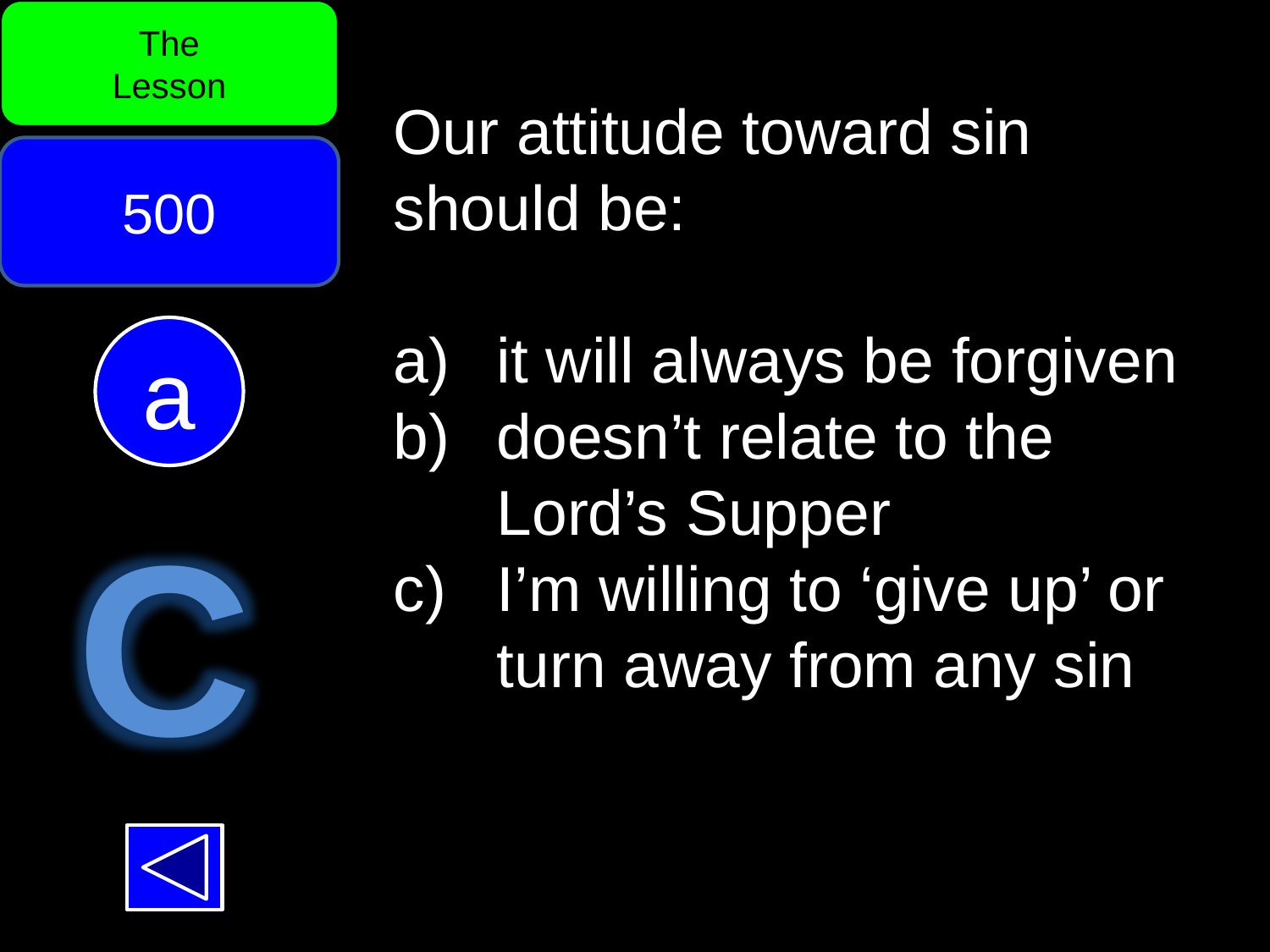

The
Lesson
Our attitude toward sin should be:

it will always be forgiven
doesn’t relate to the Lord’s Supper
I’m willing to ‘give up’ or turn away from any sin
500
a
C